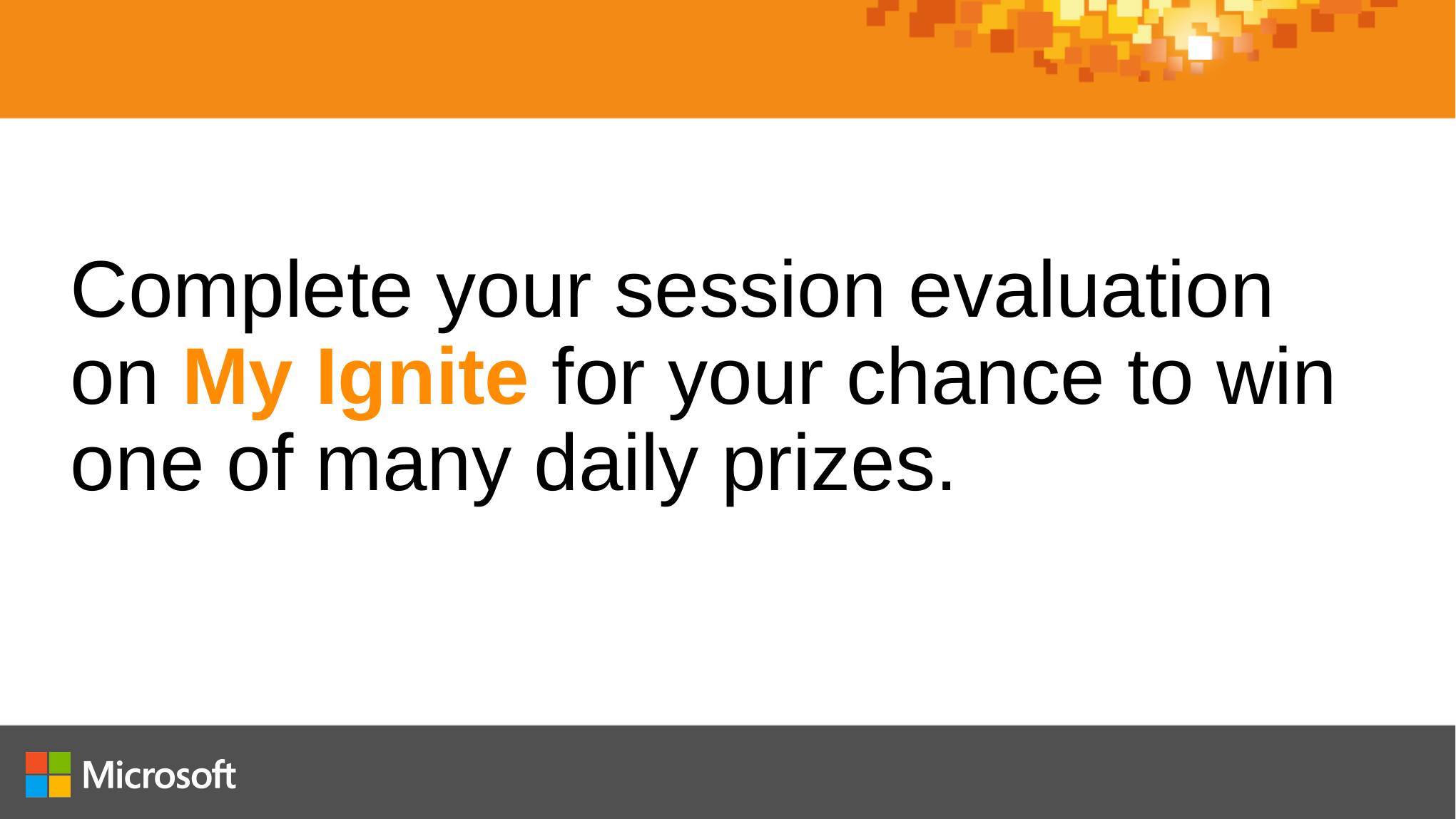

Complete your session evaluation on My Ignite for your chance to win one of many daily prizes.